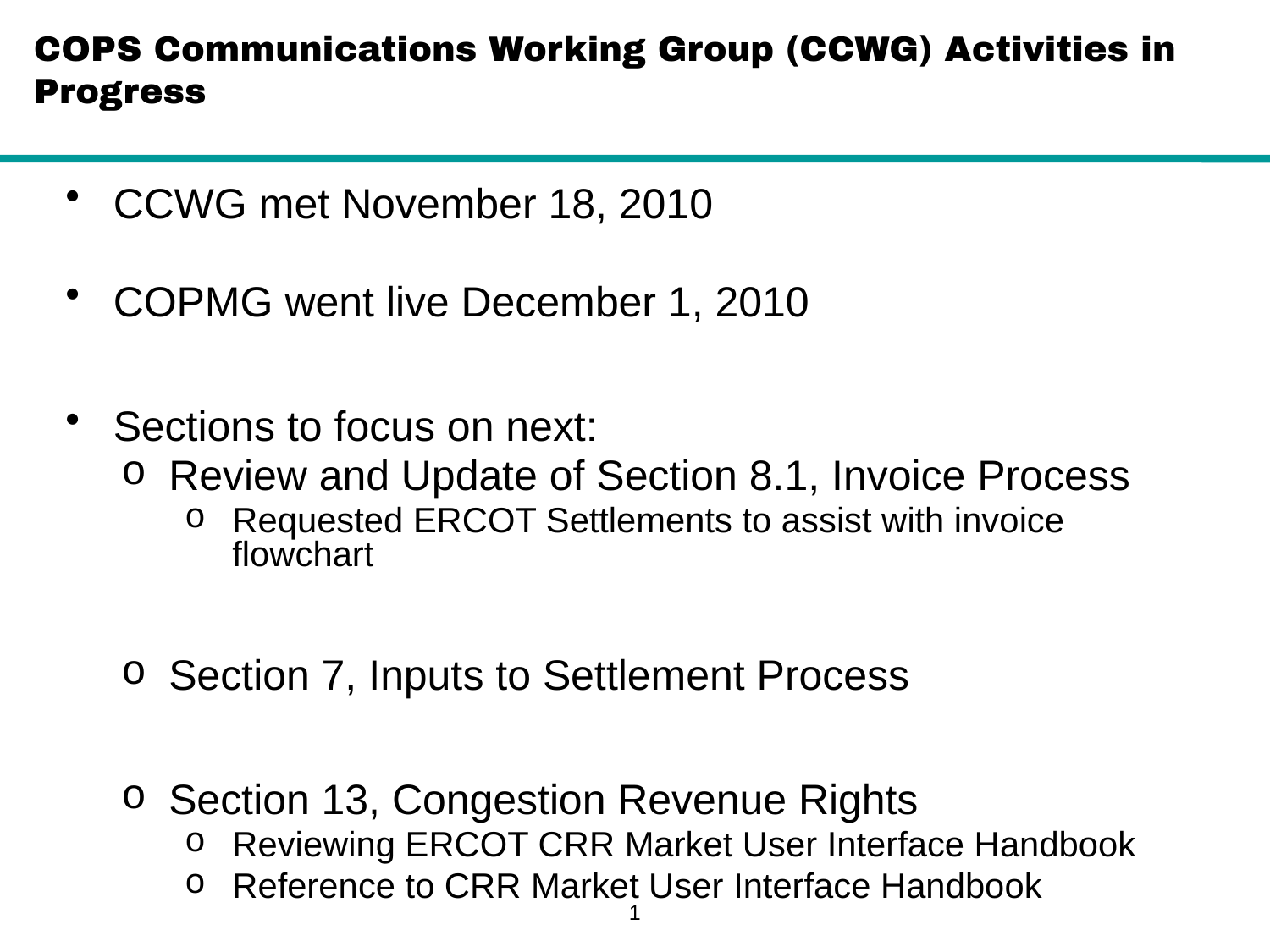

COPS Communications Working Group (CCWG) Activities in Progress
CCWG met November 18, 2010

COPMG went live December 1, 2010

Sections to focus on next:
Review and Update of Section 8.1, Invoice Process
Requested ERCOT Settlements to assist with invoice flowchart

Section 7, Inputs to Settlement Process

Section 13, Congestion Revenue Rights
Reviewing ERCOT CRR Market User Interface Handbook
Reference to CRR Market User Interface Handbook

1